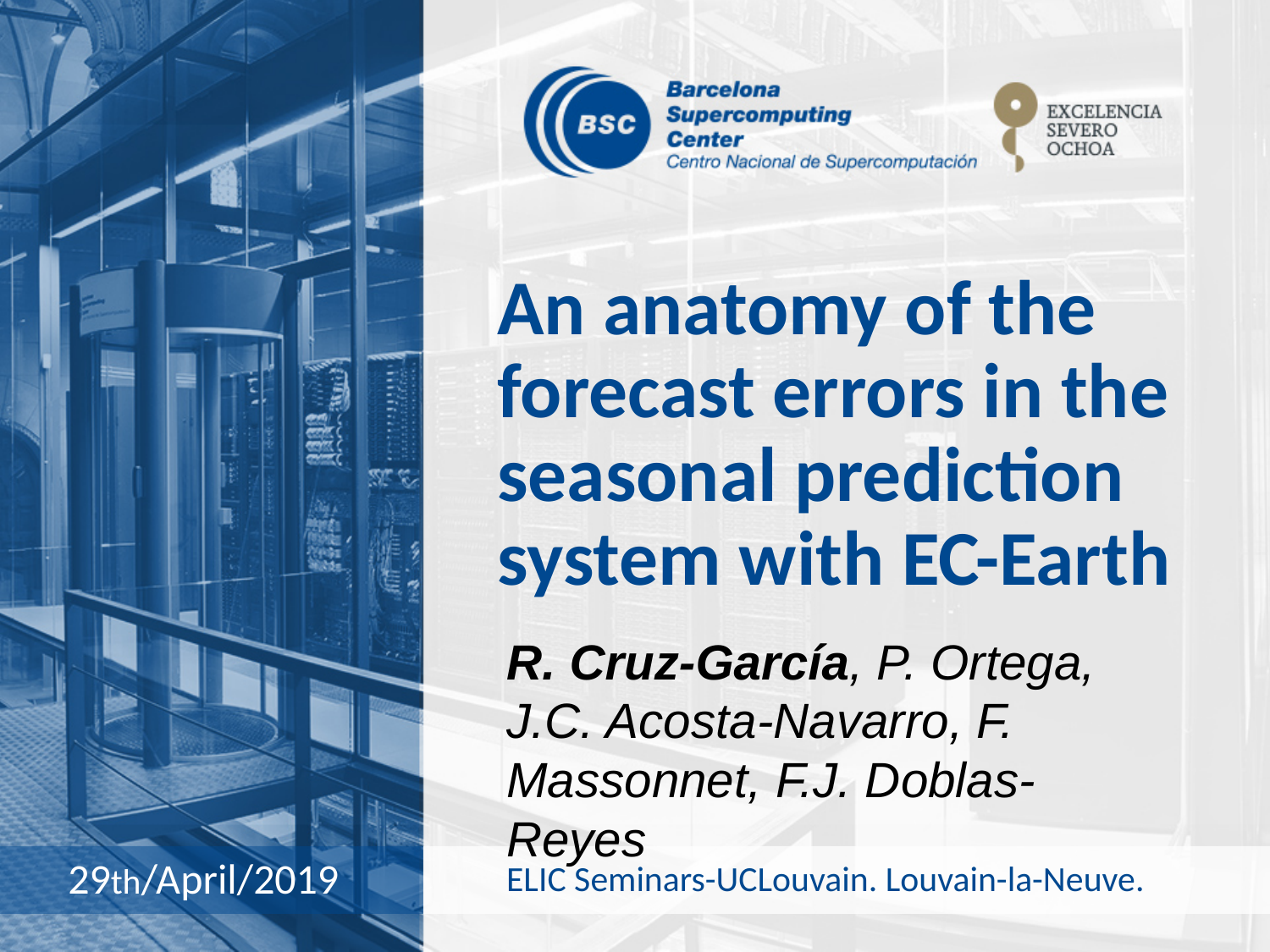

# An anatomy of the forecast errors in the seasonal prediction system with EC-Earth
R. Cruz-García, P. Ortega, J.C. Acosta-Navarro, F. Massonnet, F.J. Doblas-Reyes

ELIC Seminars-UCLouvain. Louvain-la-Neuve.
29th/April/2019